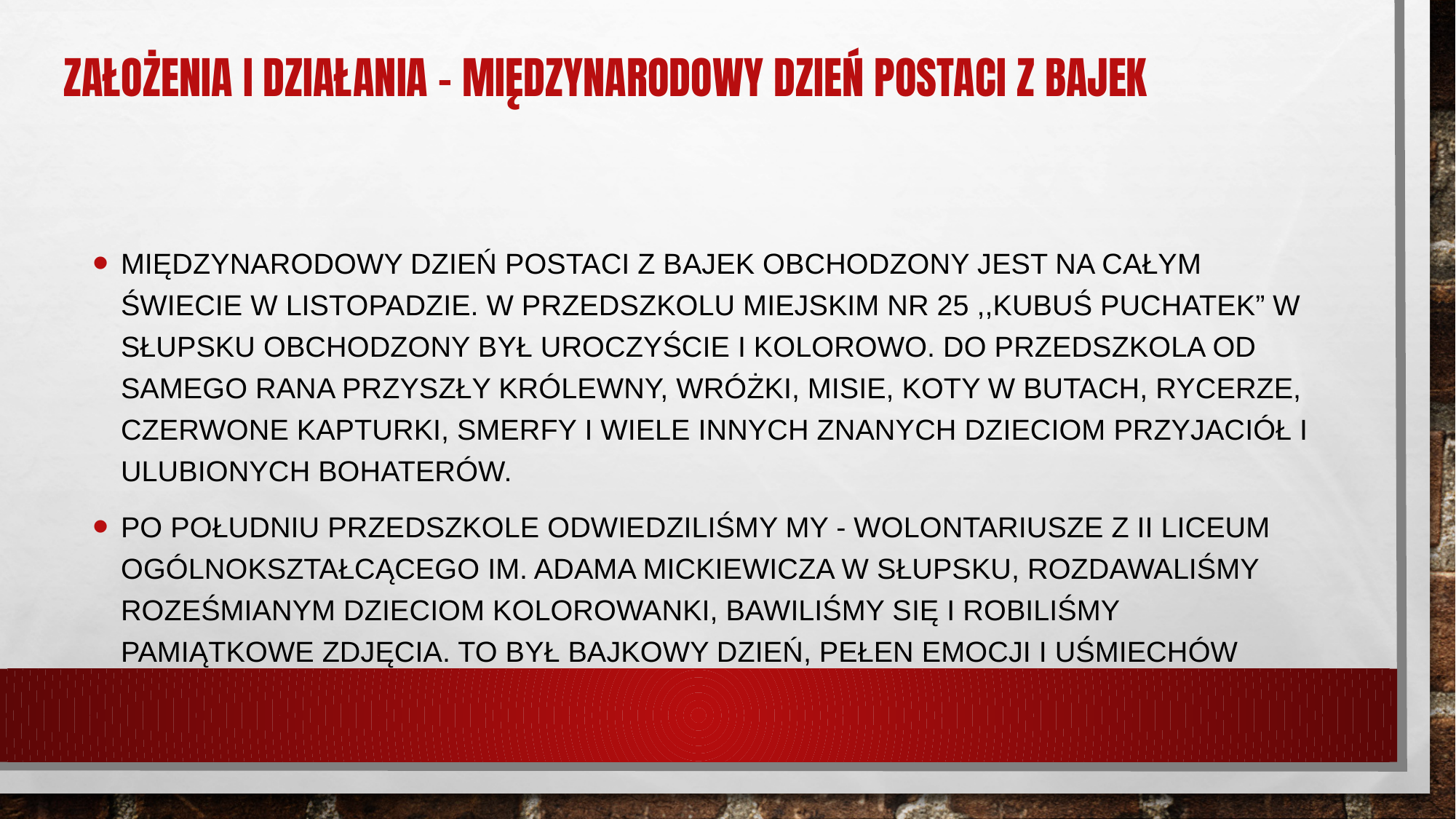

# Założenia i działania - MIĘDZYNARODOWY DZIEŃ POSTACI Z BAJEK​

Międzynarodowy Dzień Postaci z Bajek obchodzony jest na całym świecie w listopadzie. W Przedszkolu Miejskim nr 25 ,,Kubuś Puchatek” w Słupsku obchodzony był uroczyście i kolorowo. Do przedszkola od samego rana przyszły królewny, wróżki, misie, koty w butach, rycerze, Czerwone Kapturki, Smerfy i wiele innych znanych dzieciom przyjaciół i ulubionych bohaterów.​
Po południu przedszkole odwiedziliśmy my - wolontariusze z II Liceum Ogólnokształcącego im. Adama Mickiewicza w Słupsku, rozdawaliśmy roześmianym dzieciom kolorowanki, bawiliśmy się i robiliśmy pamiątkowe zdjęcia. To był bajkowy dzień, pełen emocji i uśmiechów